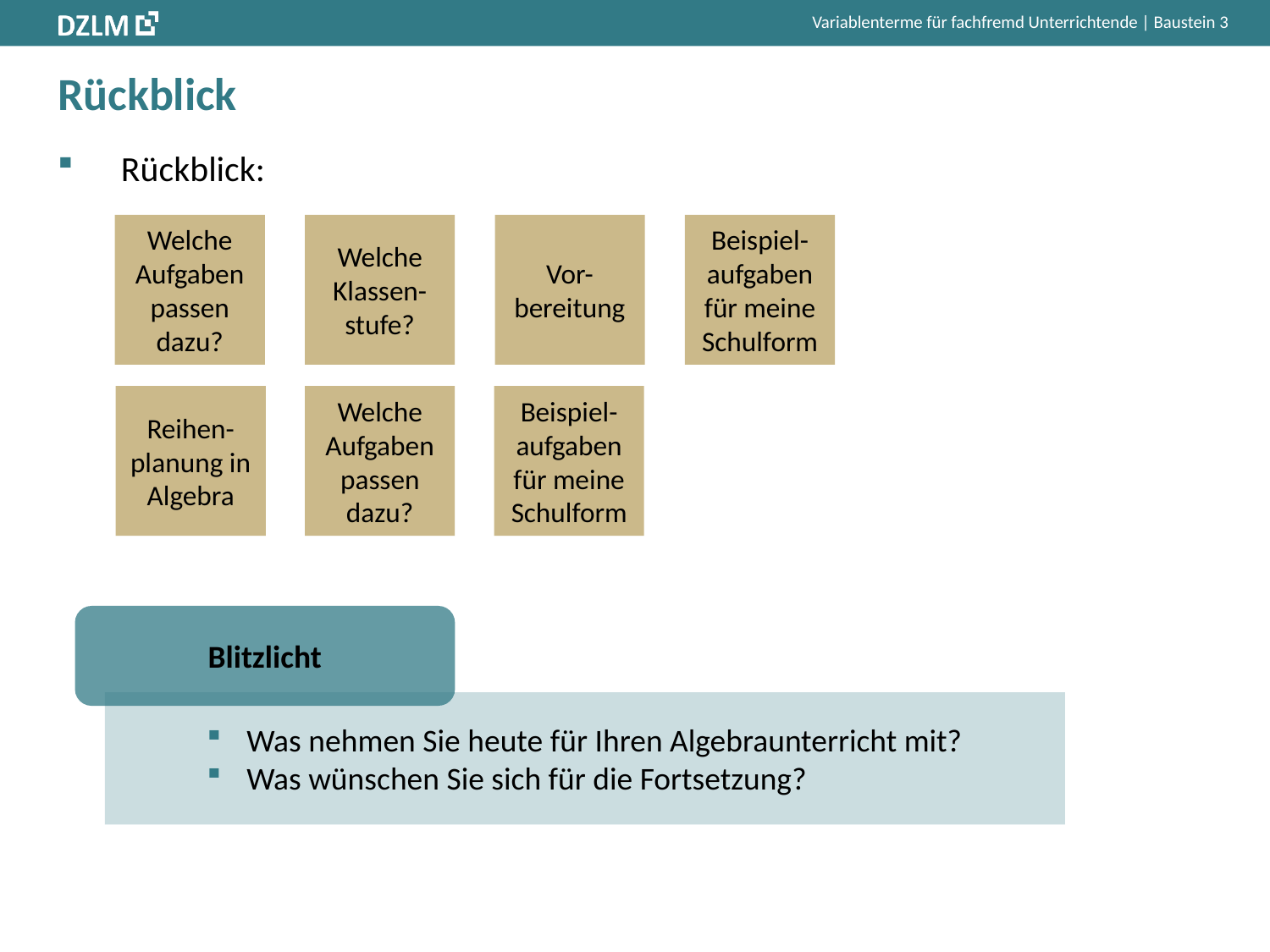

# Rückblick
Rückblick:

Welche Aufgaben passen dazu?
Welche Klassen-stufe?
Vor-bereitung
Beispiel-aufgaben für meine
Schulform
Reihen-planung in Algebra
Welche Aufgaben passen dazu?
Beispiel-aufgaben für meine
Schulform
Blitzlicht
Was nehmen Sie heute für Ihren Algebraunterricht mit?
Was wünschen Sie sich für die Fortsetzung?